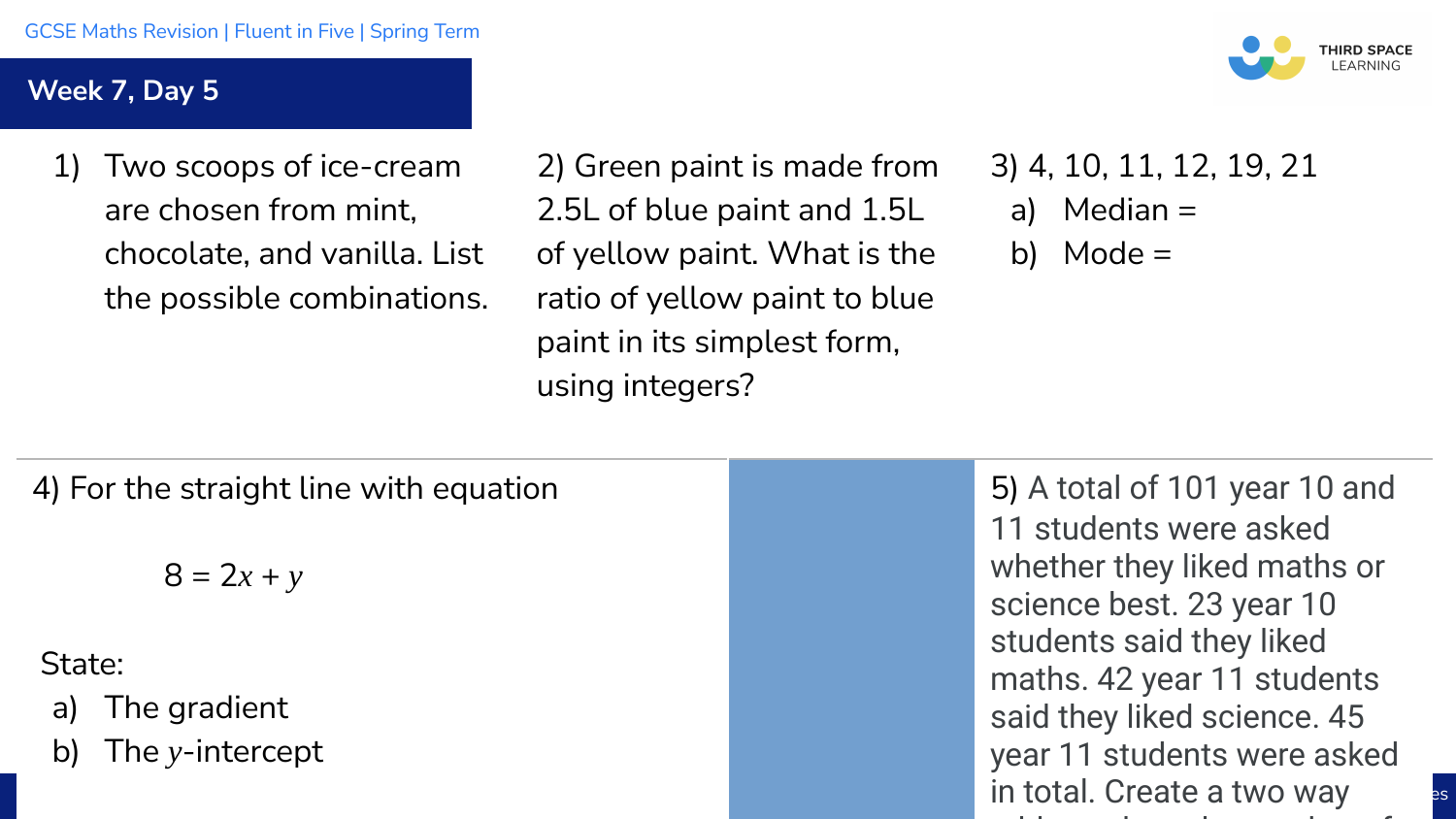

Week 7, Day 5
| Two scoops of ice-cream are chosen from mint, chocolate, and vanilla. List the possible combinations. |  | 2) Green paint is made from 2.5L of blue paint and 1.5L of yellow paint. What is the ratio of yellow paint to blue paint in its simplest form, using integers? |  | 3) 4, 10, 11, 12, 19, 21 Median = Mode = |
| --- | --- | --- | --- | --- |
| 4) For the straight line with equation 8 = 2x + y State: The gradient The y-intercept |  |  | 5) A total of 101 year 10 and 11 students were asked whether they liked maths or science best. 23 year 10 students said they liked maths. 42 year 11 students said they liked science. 45 year 11 students were asked in total. Create a two way table to show the number of year 10 and 11 students who chose each subject. |  |